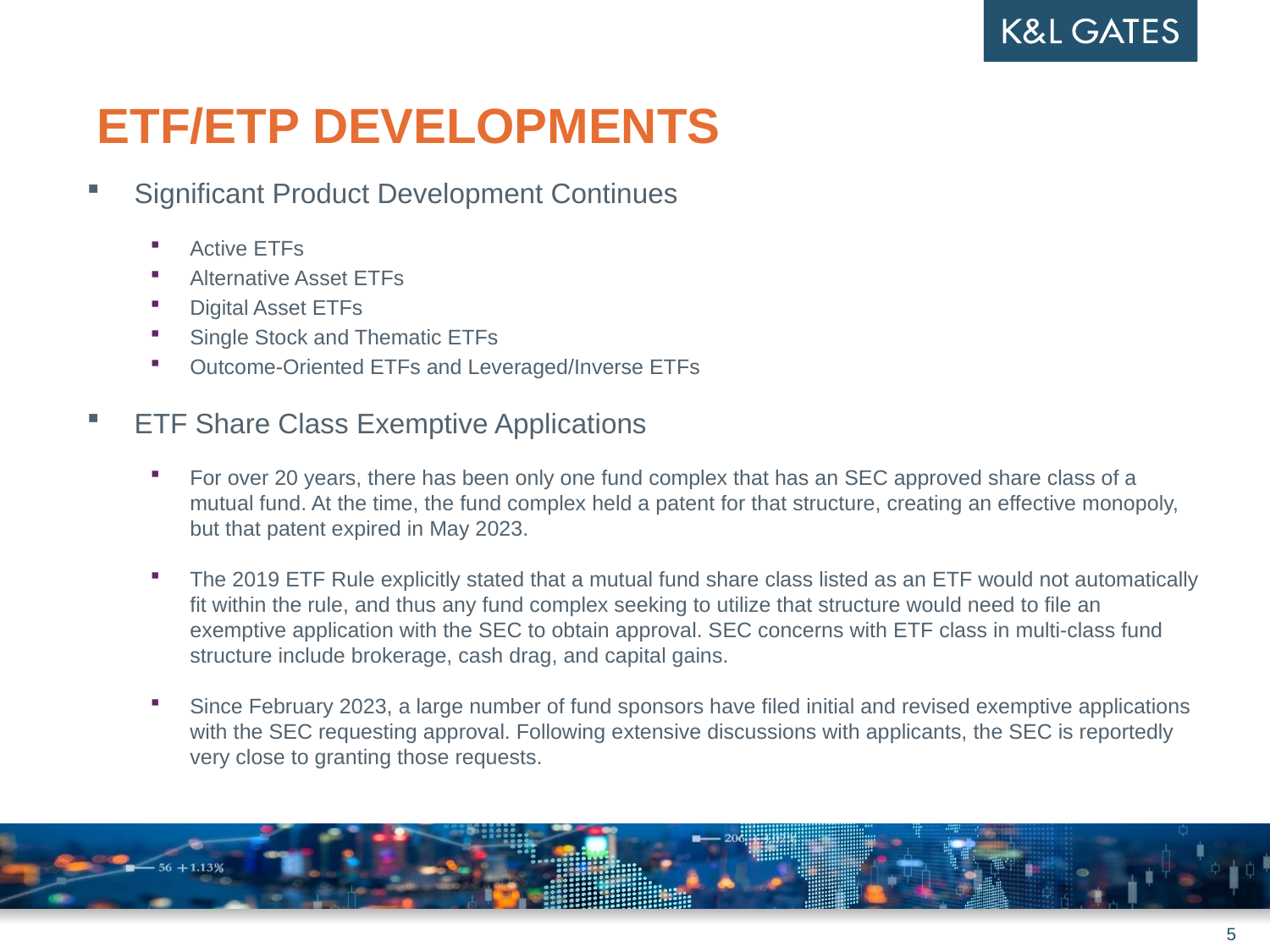

# ETF/ETP Developments
Significant Product Development Continues
Active ETFs
Alternative Asset ETFs
Digital Asset ETFs
Single Stock and Thematic ETFs
Outcome-Oriented ETFs and Leveraged/Inverse ETFs
ETF Share Class Exemptive Applications
For over 20 years, there has been only one fund complex that has an SEC approved share class of a mutual fund. At the time, the fund complex held a patent for that structure, creating an effective monopoly, but that patent expired in May 2023.
The 2019 ETF Rule explicitly stated that a mutual fund share class listed as an ETF would not automatically fit within the rule, and thus any fund complex seeking to utilize that structure would need to file an exemptive application with the SEC to obtain approval. SEC concerns with ETF class in multi-class fund structure include brokerage, cash drag, and capital gains.
Since February 2023, a large number of fund sponsors have filed initial and revised exemptive applications with the SEC requesting approval. Following extensive discussions with applicants, the SEC is reportedly very close to granting those requests.
5